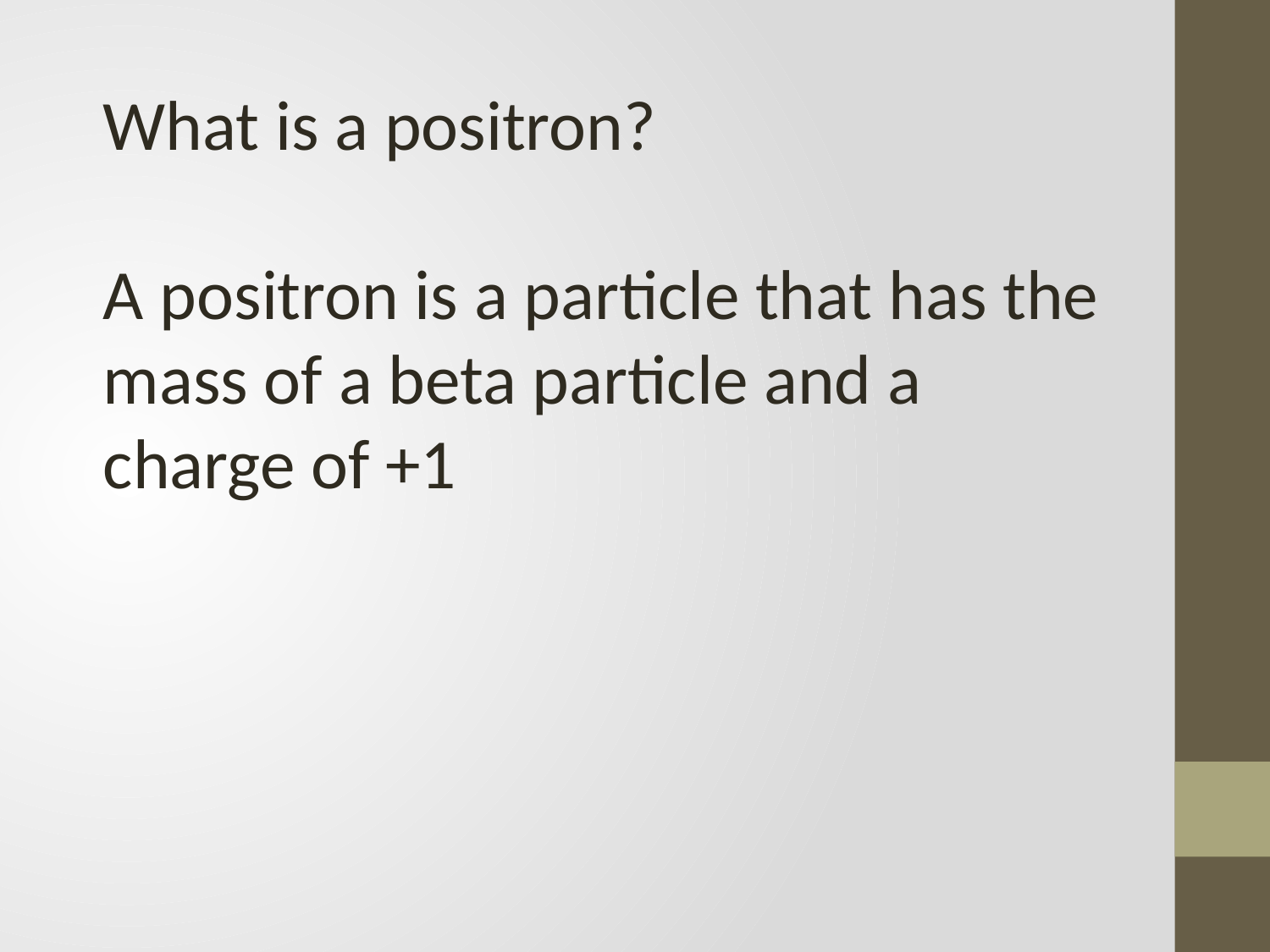

What is a positron?

A positron is a particle that has the mass of a beta particle and a charge of +1